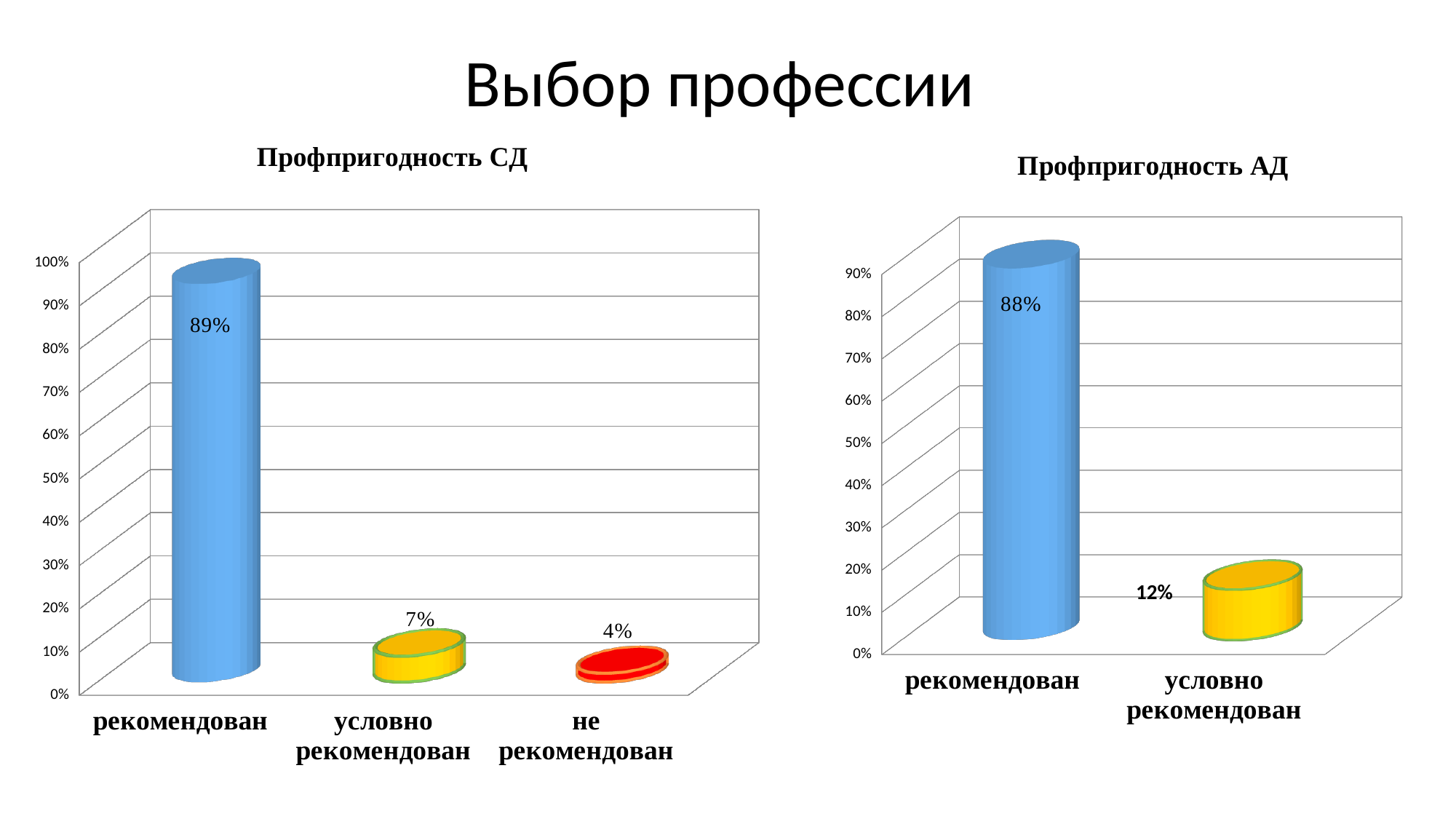

Выбор профессии

[unsupported chart]

[unsupported chart]

12%